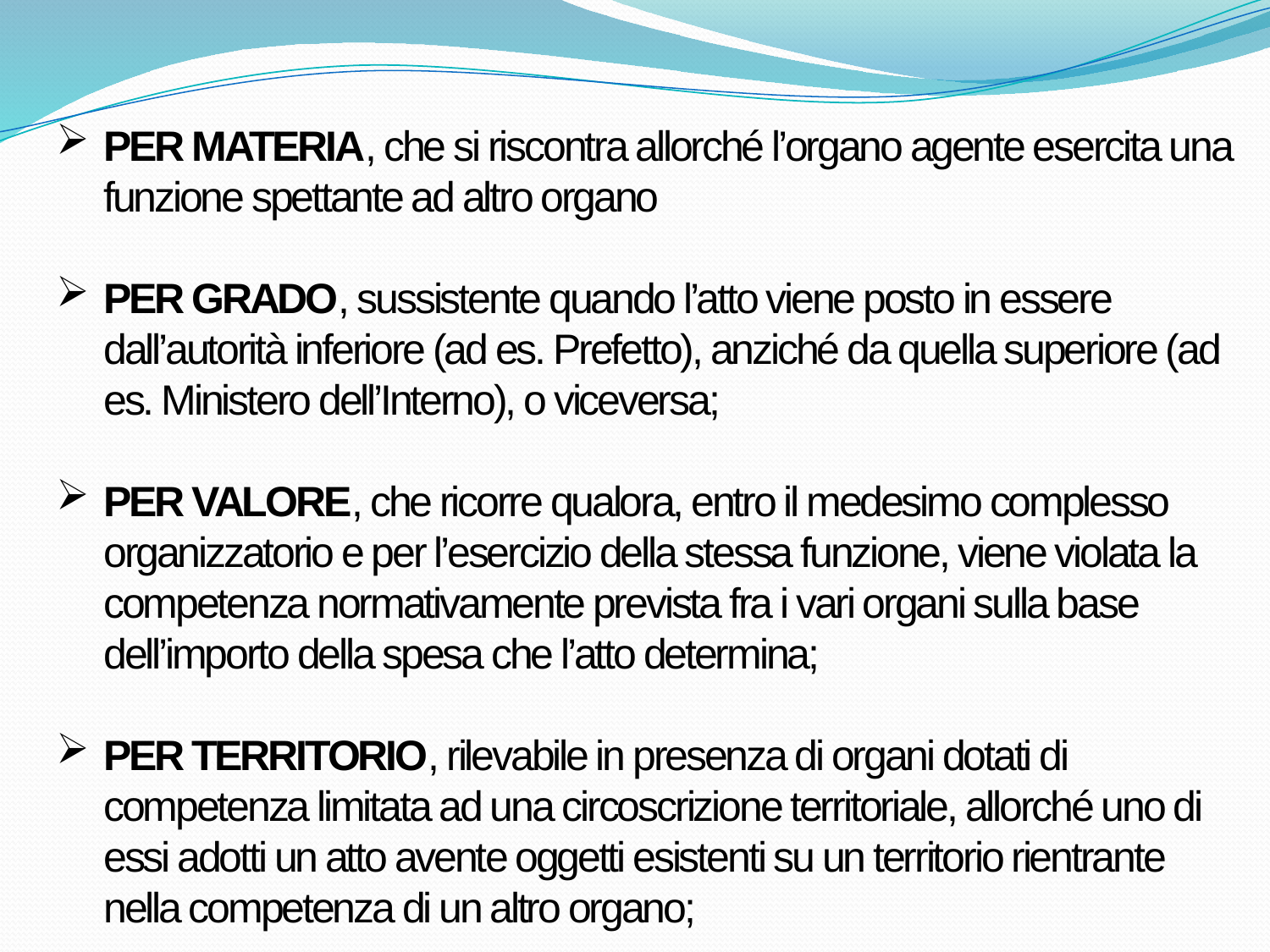

PER MATERIA, che si riscontra allorché l’organo agente esercita una funzione spettante ad altro organo

PER GRADO, sussistente quando l’atto viene posto in essere dall’autorità inferiore (ad es. Prefetto), anziché da quella superiore (ad es. Ministero dell’Interno), o viceversa;

PER VALORE, che ricorre qualora, entro il medesimo complesso organizzatorio e per l’esercizio della stessa funzione, viene violata la competenza normativamente prevista fra i vari organi sulla base dell’importo della spesa che l’atto determina;

PER TERRITORIO, rilevabile in presenza di organi dotati di competenza limitata ad una circoscrizione territoriale, allorché uno di essi adotti un atto avente oggetti esistenti su un territorio rientrante nella competenza di un altro organo;